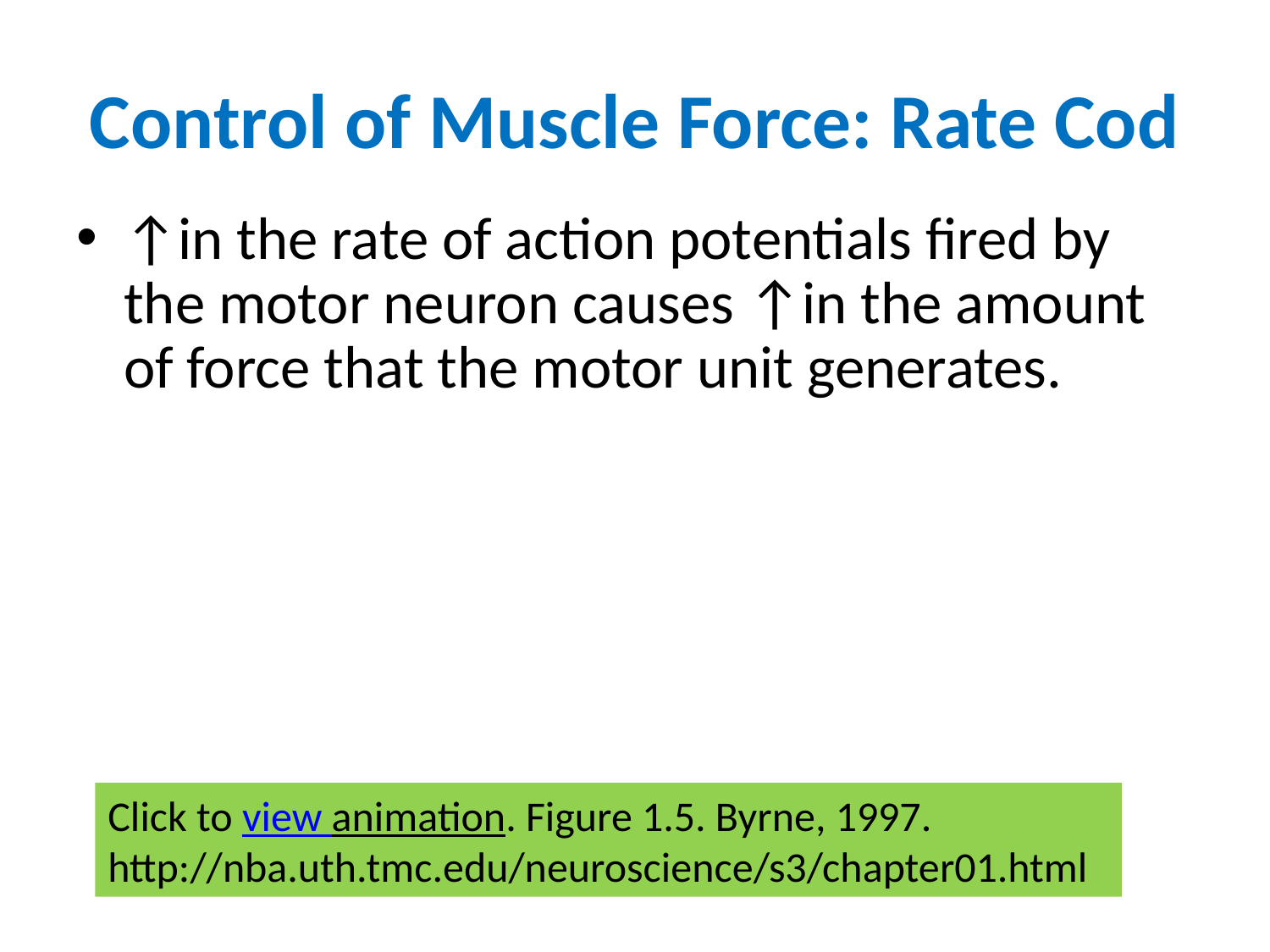

# Control of Muscle Force: Rate Cod
↑in the rate of action potentials fired by the motor neuron causes ↑in the amount of force that the motor unit generates.
Click to view animation. Figure 1.5. Byrne, 1997.
http://nba.uth.tmc.edu/neuroscience/s3/chapter01.html